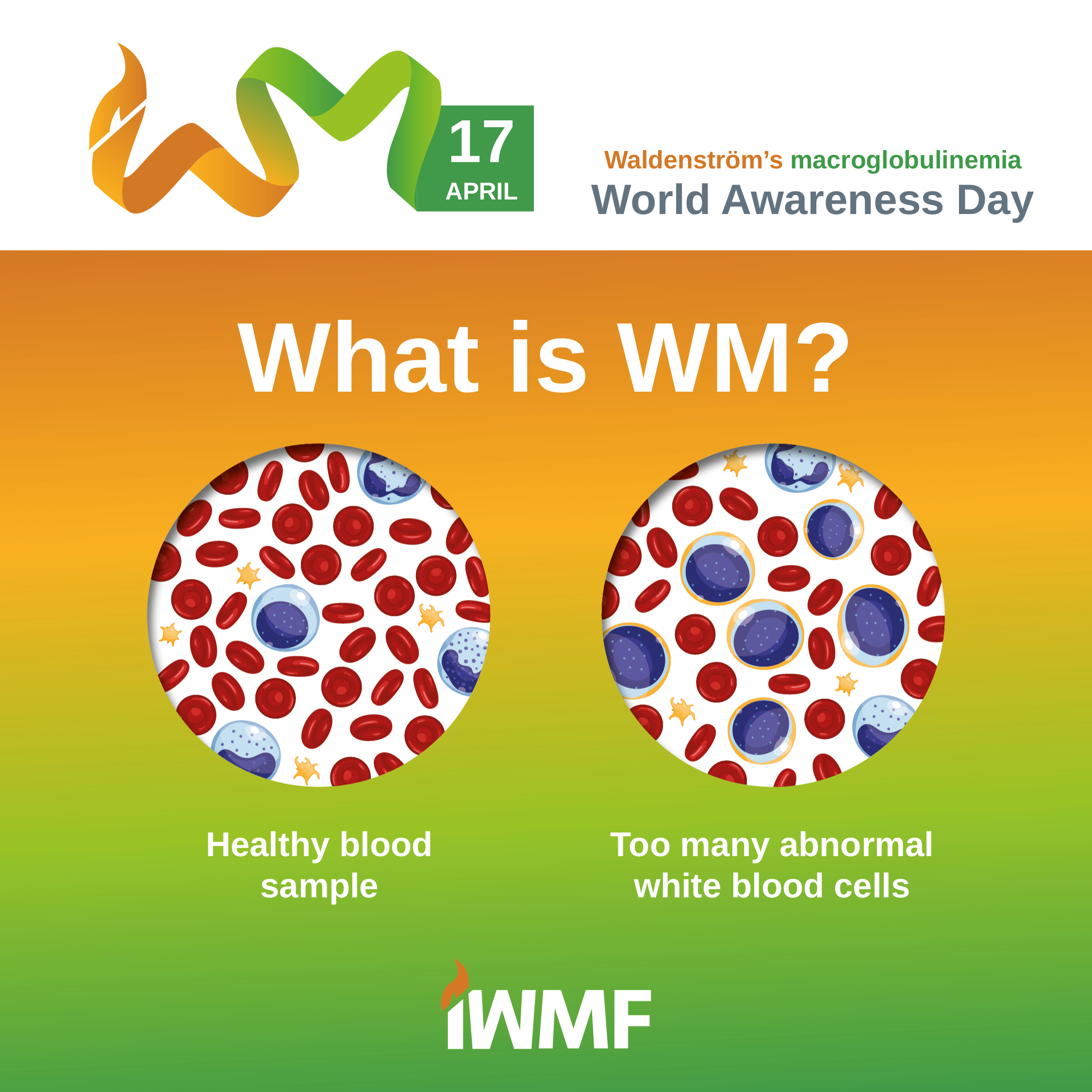

Waldenström’s macroglobulinemia
17
APRIL
World Awareness Day
What is WM?
Healthy blood sample
Too many abnormal white blood cells